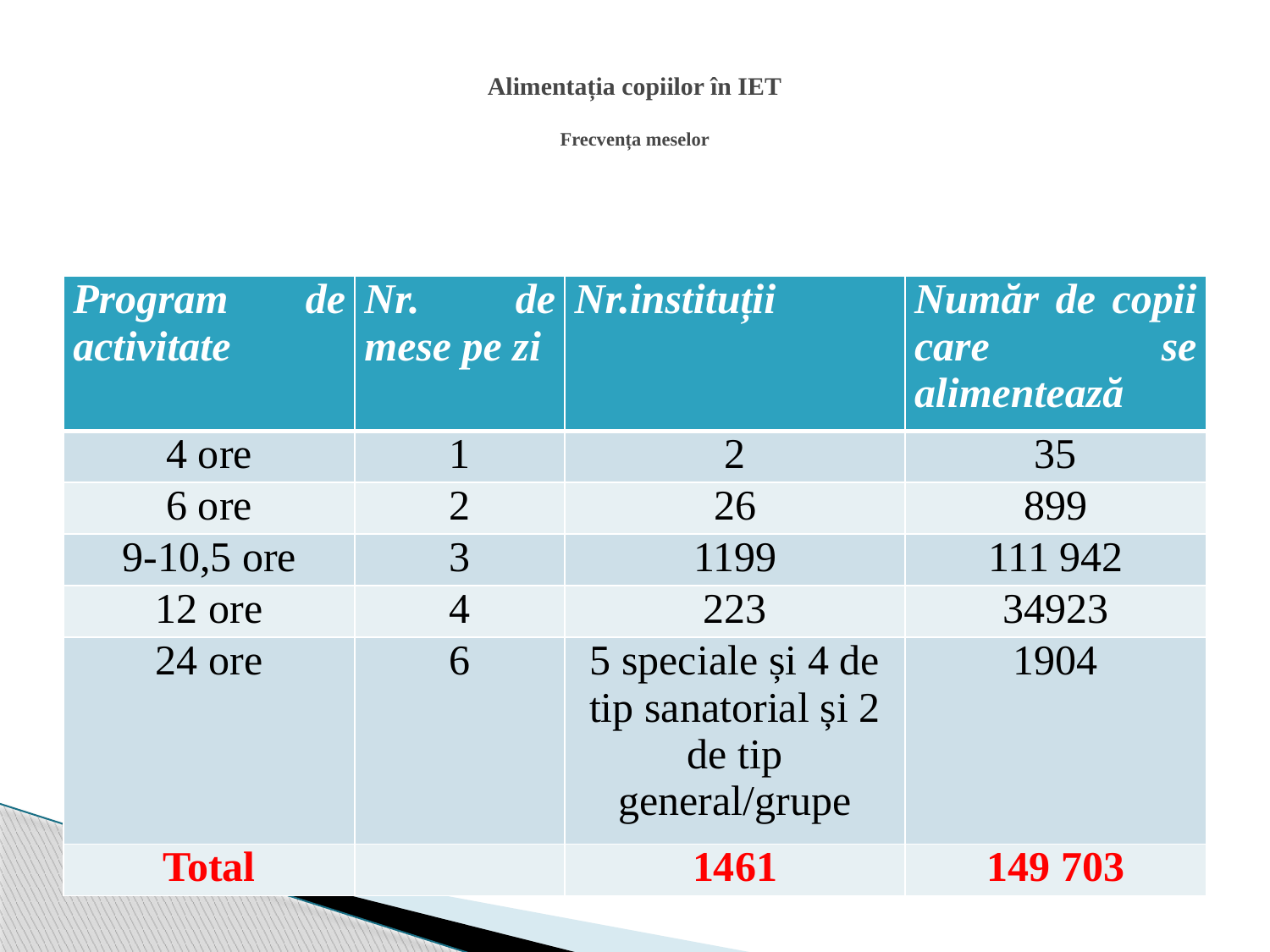

# Alimentația copiilor în IET Frecvența meselor
| Program de activitate | Nr. de mese pe zi | Nr.instituții | Număr de copii care se alimentează |
| --- | --- | --- | --- |
| 4 ore | 1 | 2 | 35 |
| 6 ore | 2 | 26 | 899 |
| 9-10,5 ore | 3 | 1199 | 111 942 |
| 12 ore | 4 | 223 | 34923 |
| 24 ore | 6 | 5 speciale și 4 de tip sanatorial și 2 de tip general/grupe | 1904 |
| Total |  | 1461 | 149 703 |